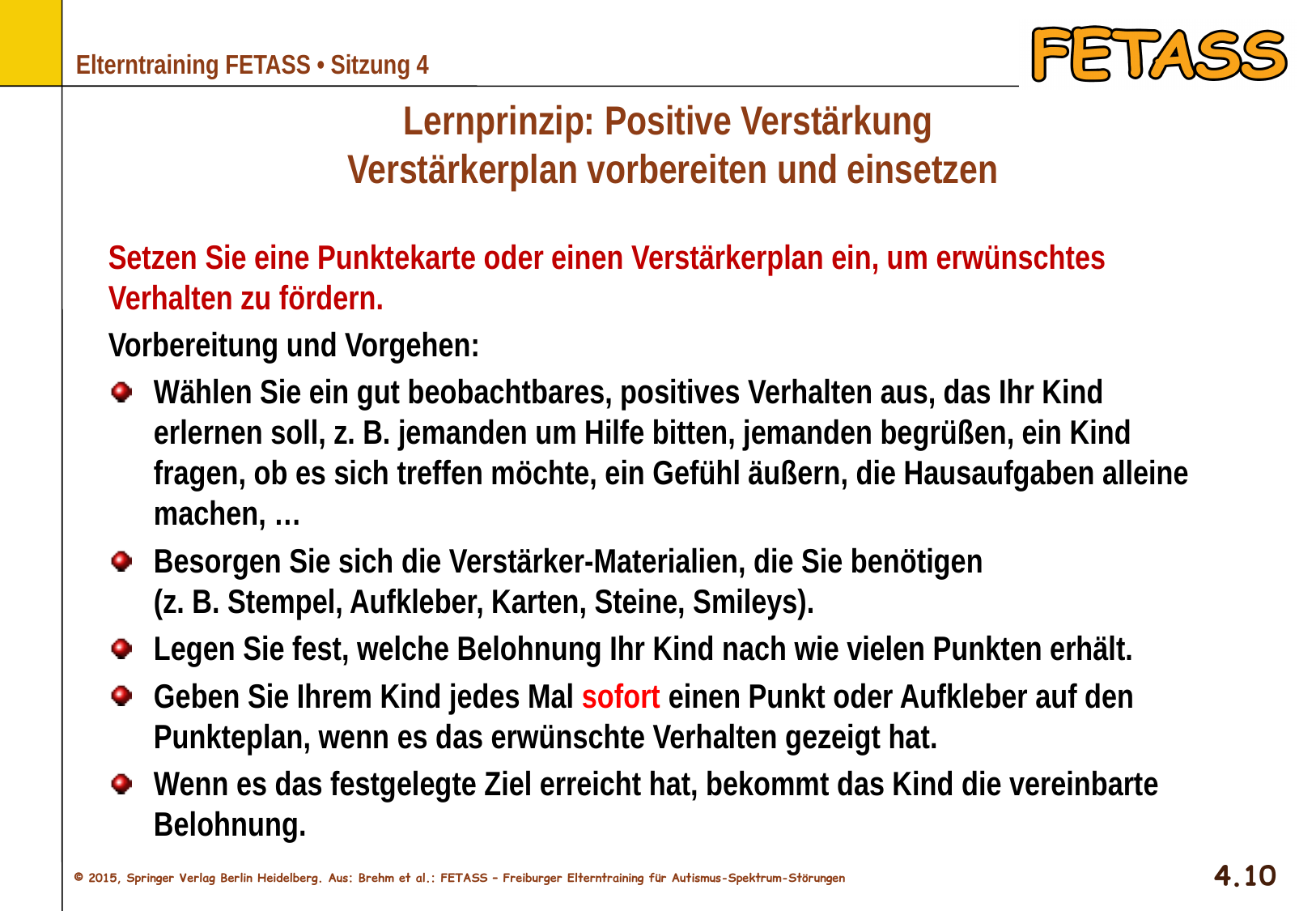

# Lernprinzip: Positive Verstärkung Verstärkerplan vorbereiten und einsetzen
Setzen Sie eine Punktekarte oder einen Verstärkerplan ein, um erwünschtes Verhalten zu fördern.
Vorbereitung und Vorgehen:
Wählen Sie ein gut beobachtbares, positives Verhalten aus, das Ihr Kind erlernen soll, z. B. jemanden um Hilfe bitten, jemanden begrüßen, ein Kind fragen, ob es sich treffen möchte, ein Gefühl äußern, die Hausaufgaben alleine machen, …
Besorgen Sie sich die Verstärker-Materialien, die Sie benötigen
(z. B. Stempel, Aufkleber, Karten, Steine, Smileys).
Legen Sie fest, welche Belohnung Ihr Kind nach wie vielen Punkten erhält.
Geben Sie Ihrem Kind jedes Mal sofort einen Punkt oder Aufkleber auf den Punkteplan, wenn es das erwünschte Verhalten gezeigt hat.
Wenn es das festgelegte Ziel erreicht hat, bekommt das Kind die vereinbarte Belohnung.
4.10